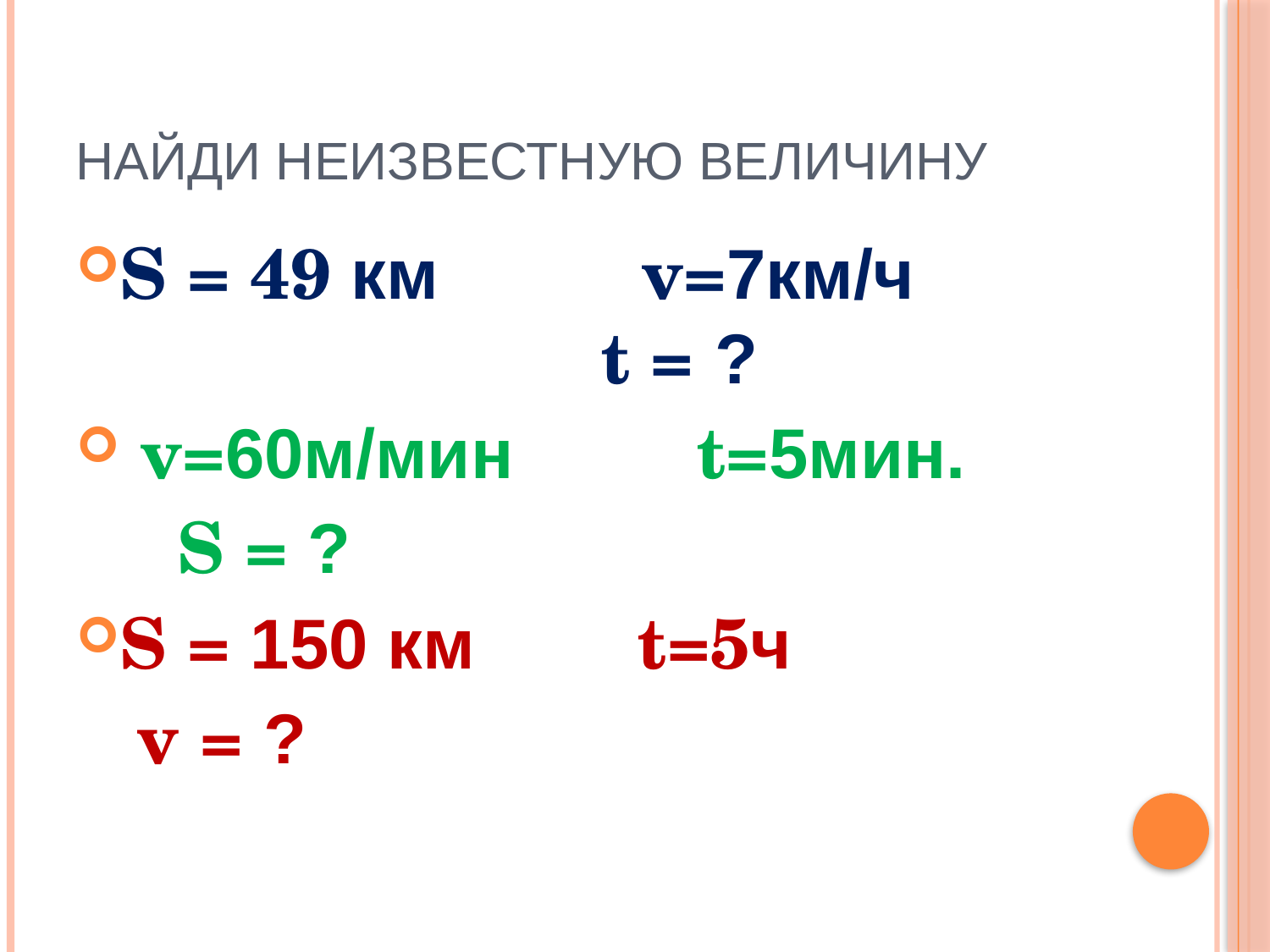

# Найди неизвестную величину
S = 49 км          v=7км/ч                                 t = ?
 v=60м/мин         t=5мин.
     S = ?
S = 150 км        t=5ч
   v = ?